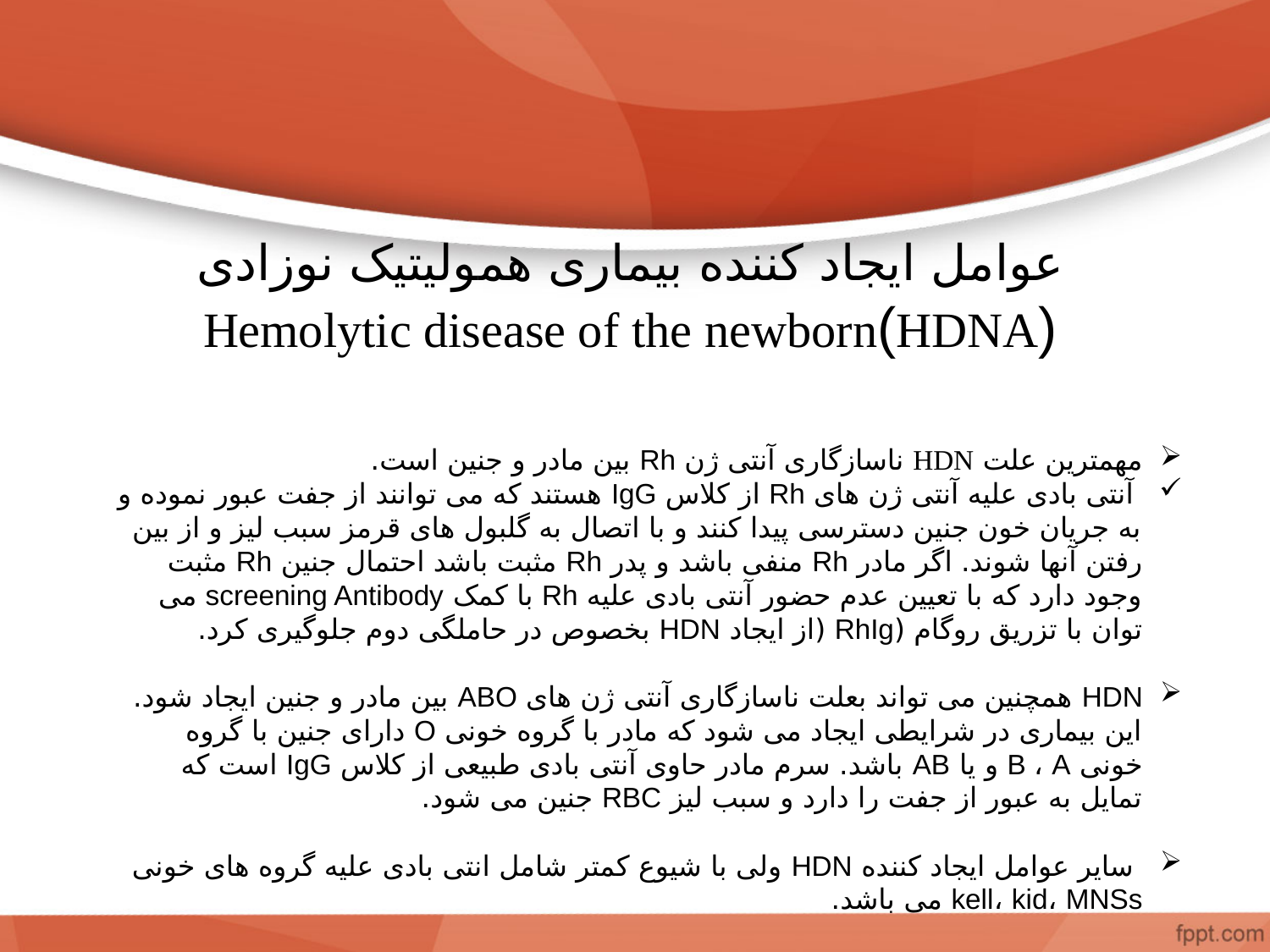

# عوامل ایجاد کننده بیماری همولیتیک نوزادی Hemolytic disease of the newborn(HDNA)
مهمترین علت HDN ناسازگاری آنتی ژن Rh بین مادر و جنین است.
 آنتی بادی علیه آنتی ژن های Rh از کلاس IgG هستند که می توانند از جفت عبور نموده و به جریان خون جنین دسترسی پیدا کنند و با اتصال به گلبول های قرمز سبب لیز و از بین رفتن آنها شوند. اگر مادر Rh منفی باشد و پدر Rh مثبت باشد احتمال جنین Rh مثبت وجود دارد که با تعیین عدم حضور آنتی بادی علیه Rh با کمک screening Antibody می توان با تزریق روگام (RhIg (از ایجاد HDN بخصوص در حاملگی دوم جلوگیری کرد.

HDN همچنین می تواند بعلت ناسازگاری آنتی ژن های ABO بین مادر و جنین ایجاد شود. این بیماری در شرایطی ایجاد می شود که مادر با گروه خونی O دارای جنین با گروه خونی B ، A و یا AB باشد. سرم مادر حاوی آنتی بادی طبیعی از کلاس IgG است که تمایل به عبور از جفت را دارد و سبب لیز RBC جنین می شود.

 سایر عوامل ایجاد کننده HDN ولی با شیوع کمتر شامل انتی بادی علیه گروه های خونی kell، kid، MNSs می باشد.